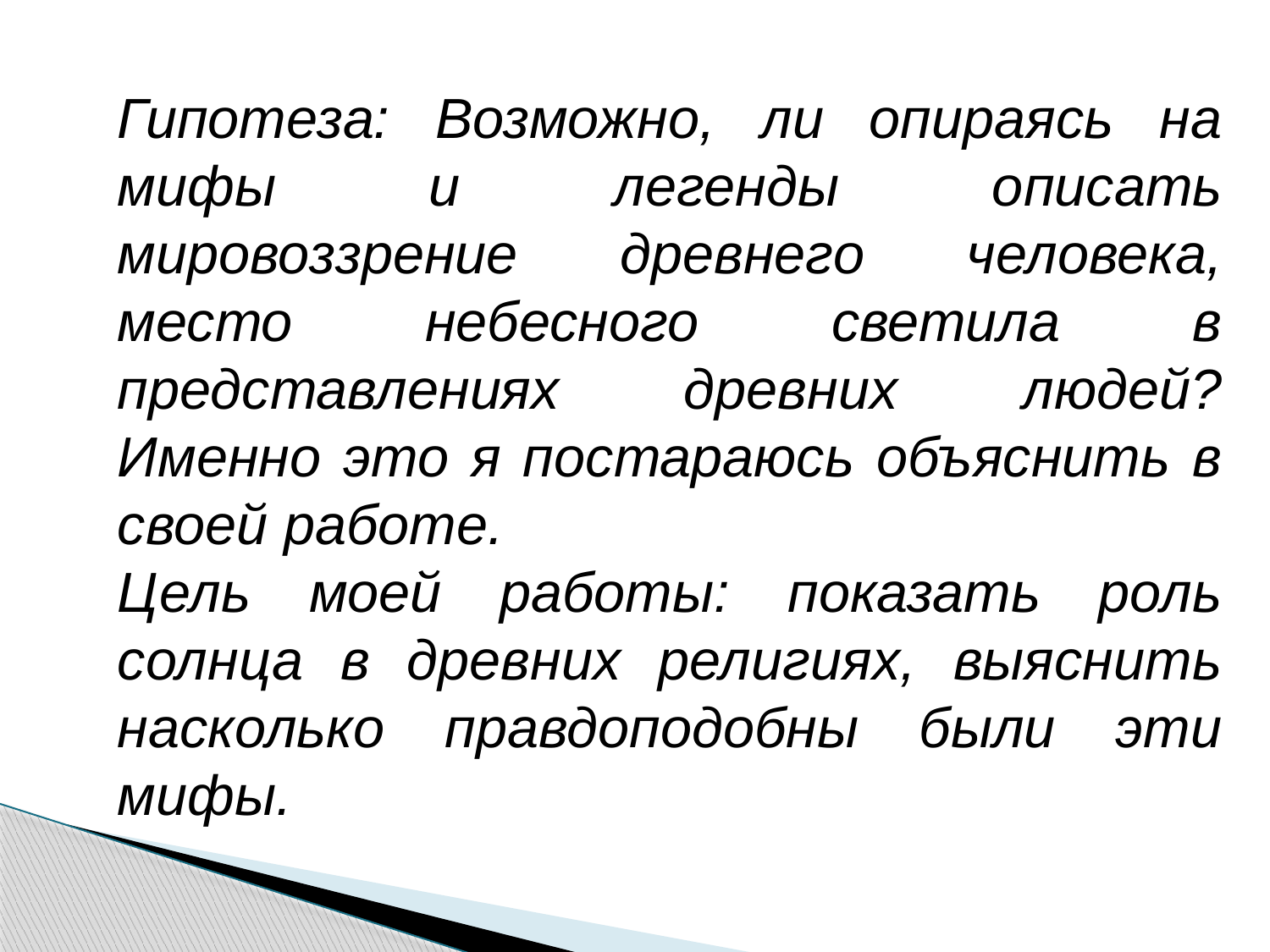

Гипотеза: Возможно, ли опираясь на мифы и легенды описать мировоззрение древнего человека, место небесного светила в представлениях древних людей? Именно это я постараюсь объяснить в своей работе.
Цель моей работы: показать роль солнца в древних религиях, выяснить насколько правдоподобны были эти мифы.